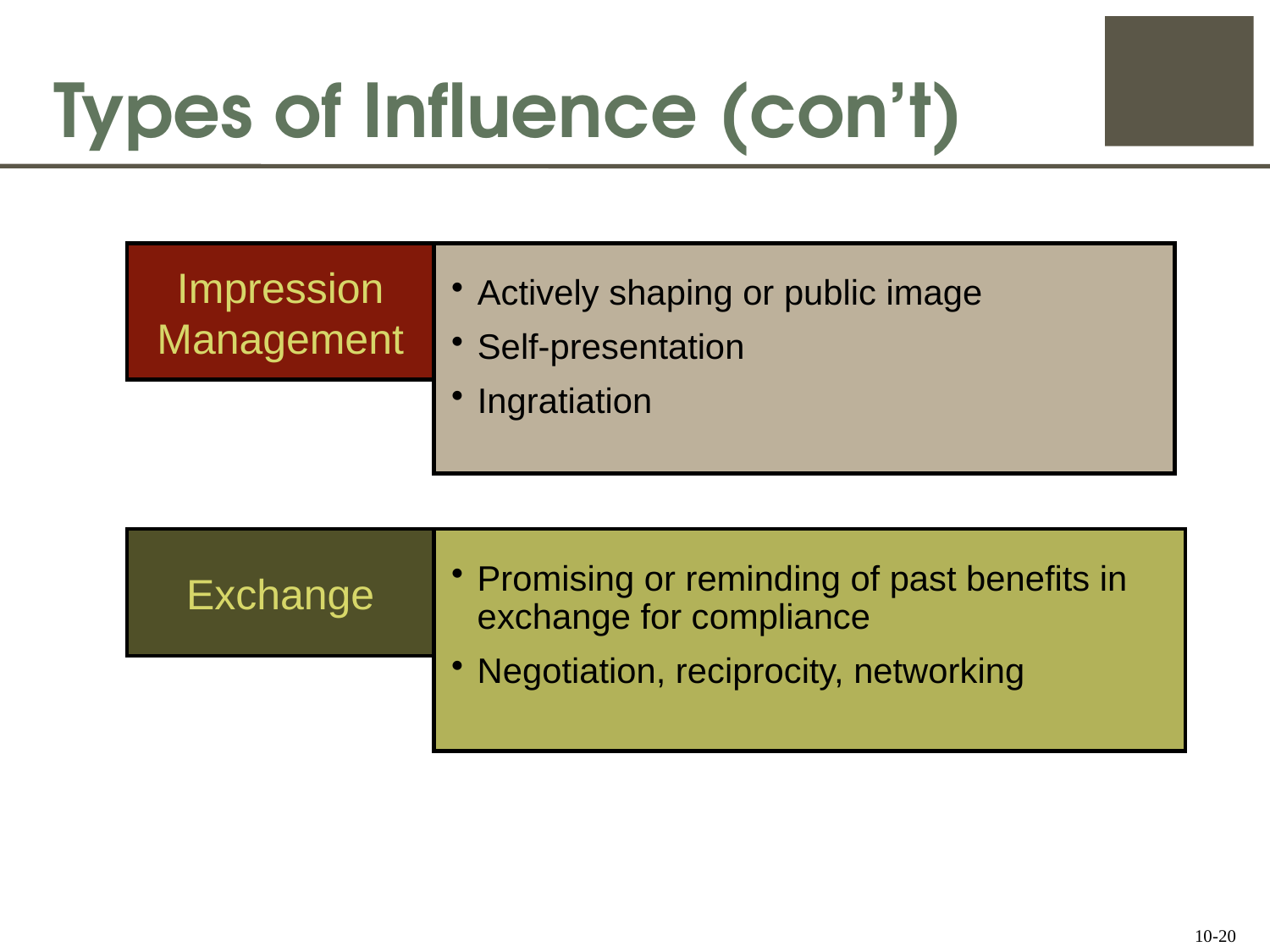

# Types of Influence (con’t)
Impression Management
Actively shaping or public image
Self-presentation
Ingratiation
Exchange
Promising or reminding of past benefits in exchange for compliance
Negotiation, reciprocity, networking